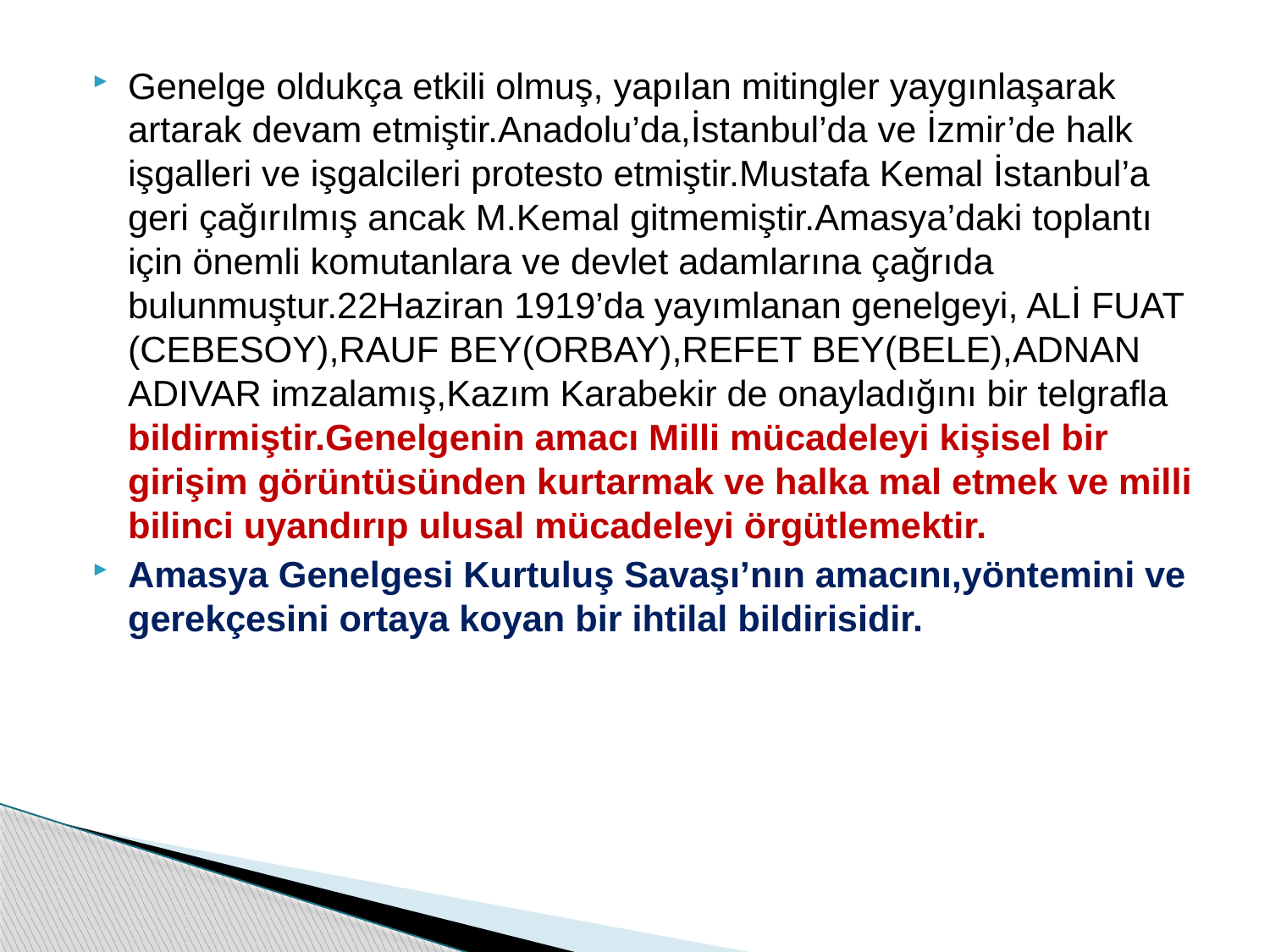

Genelge oldukça etkili olmuş, yapılan mitingler yaygınlaşarak artarak devam etmiştir.Anadolu’da,İstanbul’da ve İzmir’de halk işgalleri ve işgalcileri protesto etmiştir.Mustafa Kemal İstanbul’a geri çağırılmış ancak M.Kemal gitmemiştir.Amasya’daki toplantı için önemli komutanlara ve devlet adamlarına çağrıda bulunmuştur.22Haziran 1919’da yayımlanan genelgeyi, ALİ FUAT (CEBESOY),RAUF BEY(ORBAY),REFET BEY(BELE),ADNAN ADIVAR imzalamış,Kazım Karabekir de onayladığını bir telgrafla bildirmiştir.Genelgenin amacı Milli mücadeleyi kişisel bir girişim görüntüsünden kurtarmak ve halka mal etmek ve milli bilinci uyandırıp ulusal mücadeleyi örgütlemektir.
Amasya Genelgesi Kurtuluş Savaşı’nın amacını,yöntemini ve gerekçesini ortaya koyan bir ihtilal bildirisidir.